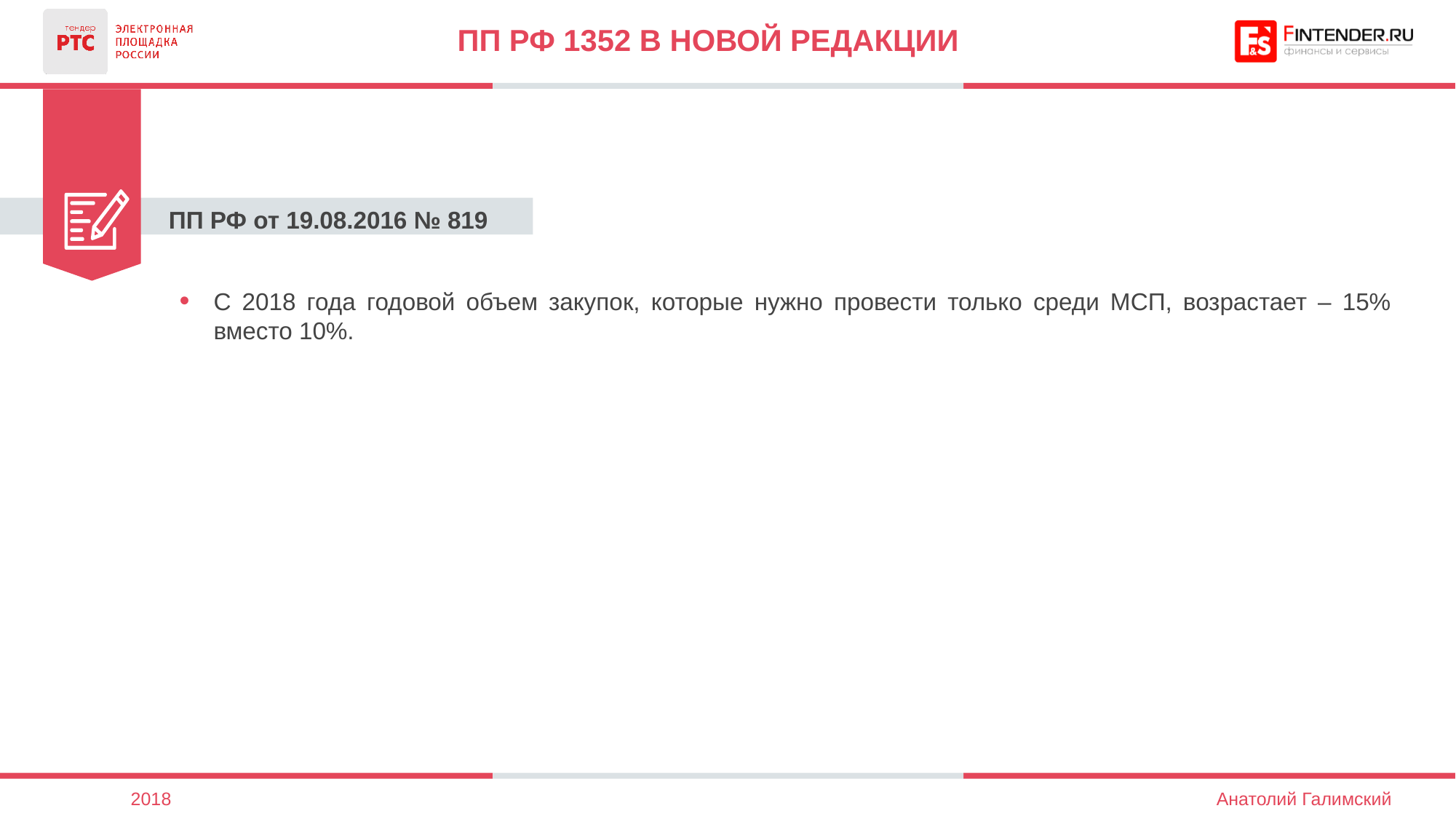

# ПП РФ 1352 в новой редакции

ПП РФ от 19.08.2016 № 819
С 2018 года годовой объем закупок, которые нужно провести только среди МСП, возрастает – 15% вместо 10%.
2018
Анатолий Галимский